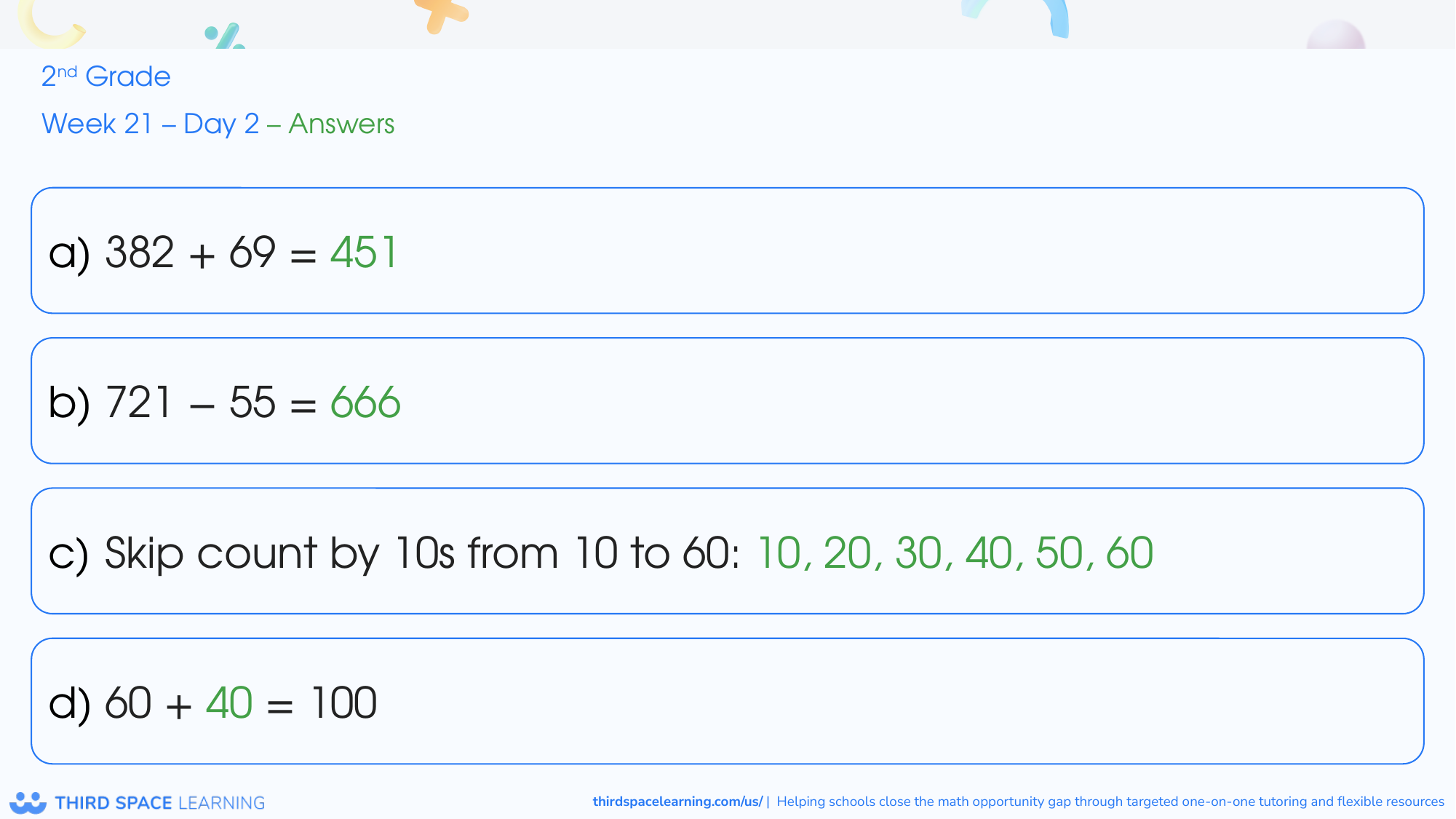

2nd Grade
Week 21 – Day 2 – Answers
382 + 69 = 451
721 − 55 = 666
Skip count by 10s from 10 to 60: 10, 20, 30, 40, 50, 60
60 + 40 = 100